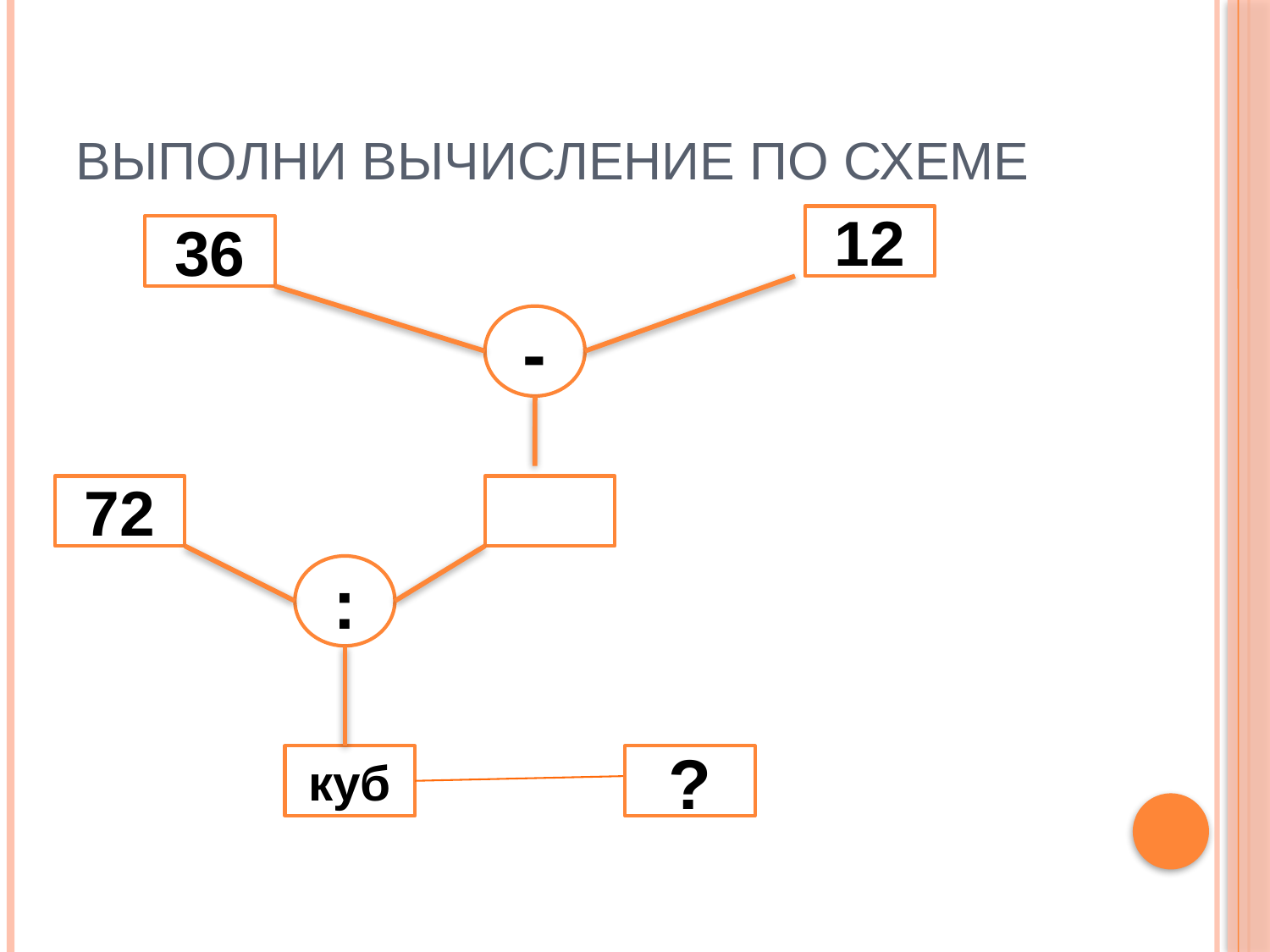

# Выполни вычисление по схеме
12
36
-
72

:
куб
?